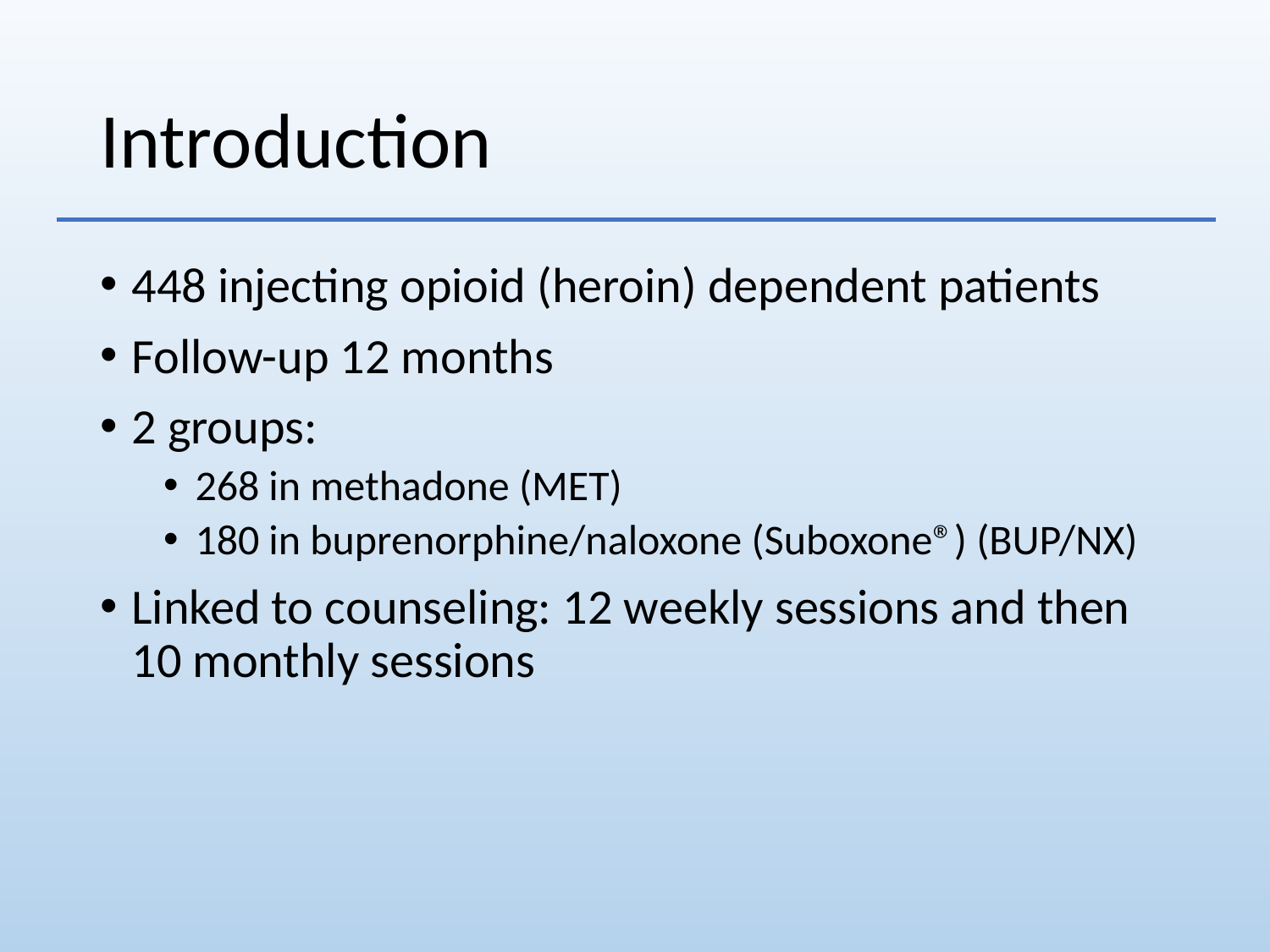

# Introduction
448 injecting opioid (heroin) dependent patients
Follow-up 12 months
2 groups:
268 in methadone (MET)
180 in buprenorphine/naloxone (Suboxone®) (BUP/NX)
Linked to counseling: 12 weekly sessions and then 10 monthly sessions